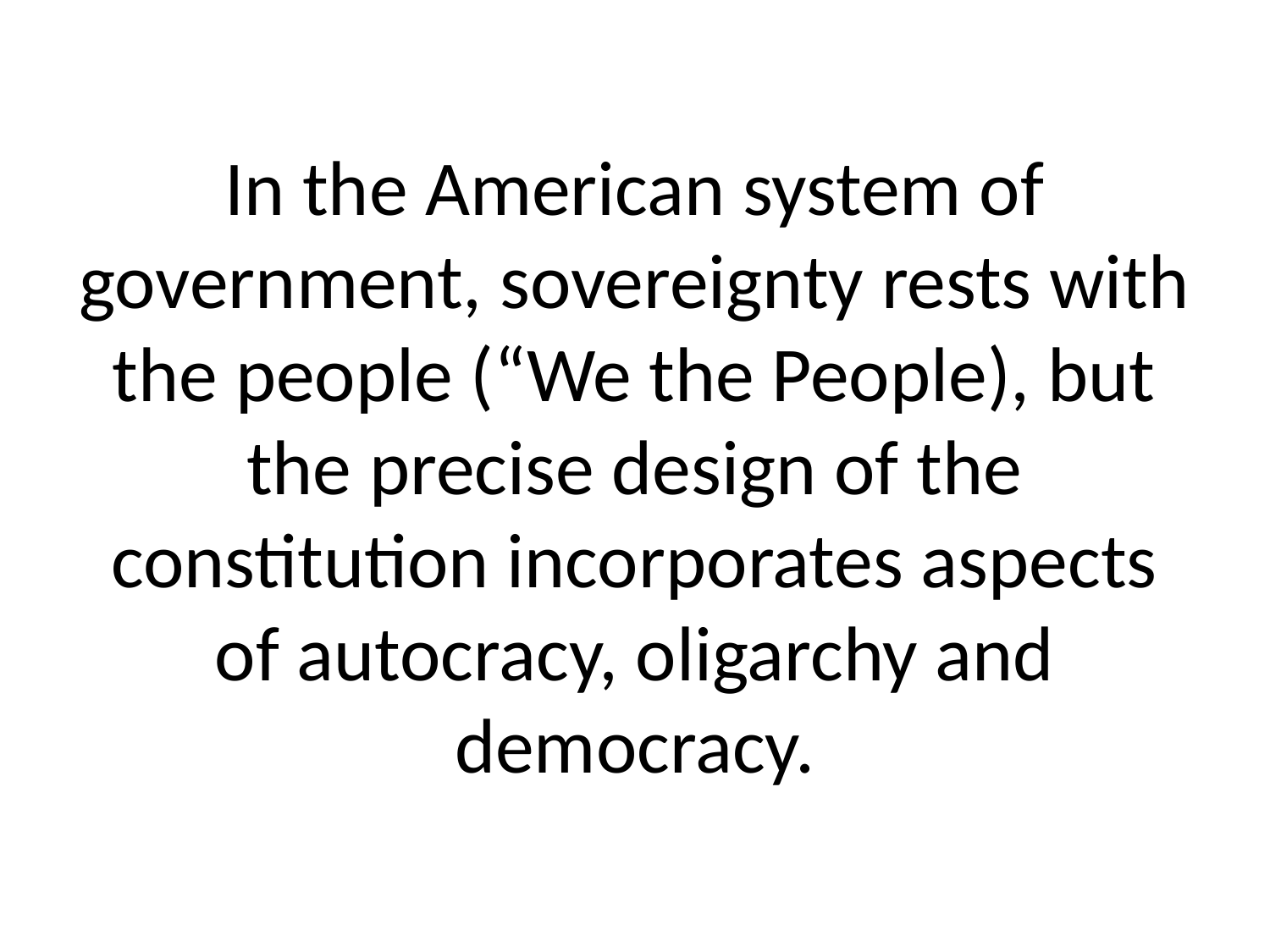

# In the American system of government, sovereignty rests with the people (“We the People), but the precise design of the constitution incorporates aspects of autocracy, oligarchy and democracy.